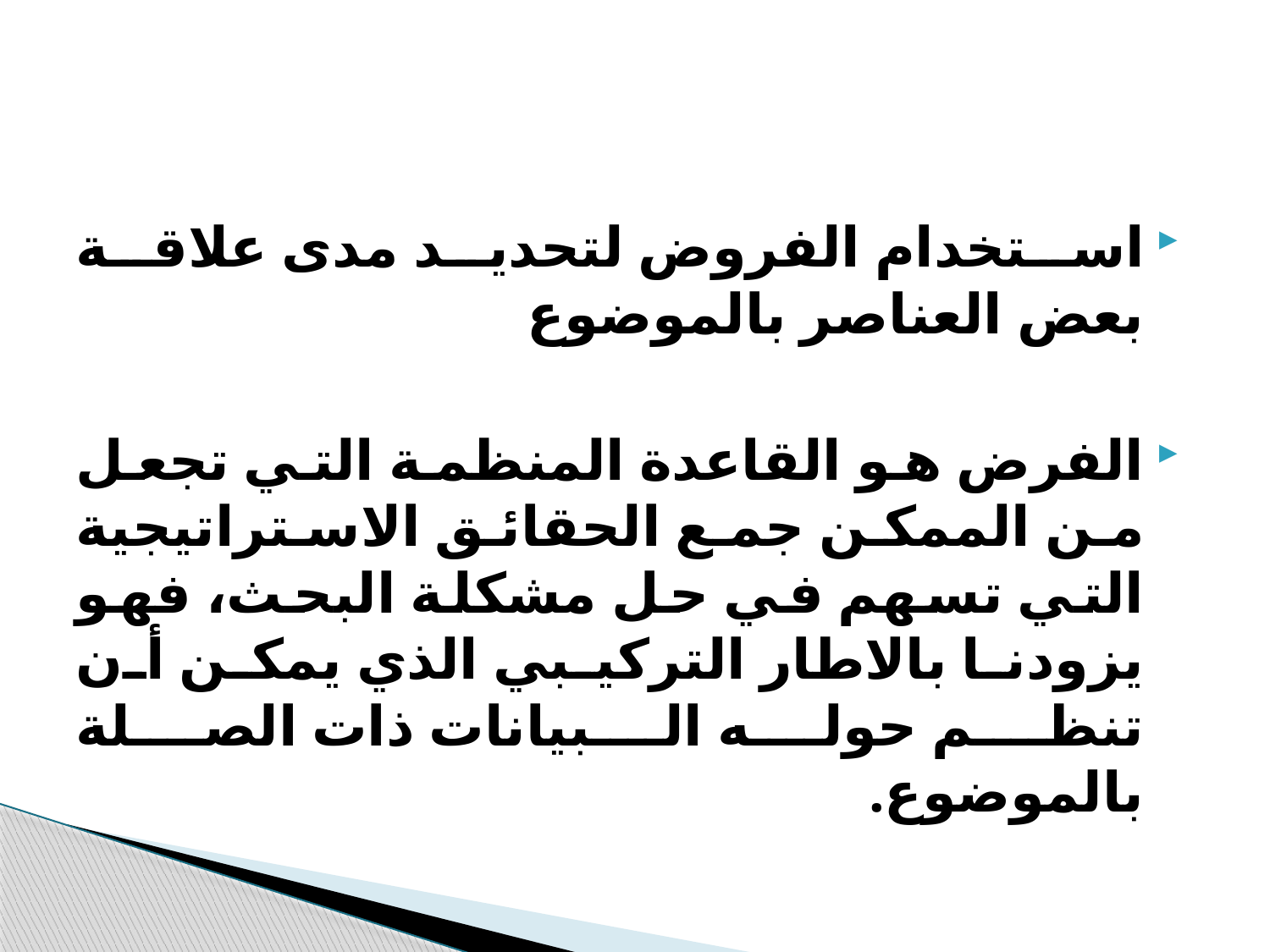

#
استخدام الفروض لتحديد مدى علاقة بعض العناصر بالموضوع

الفرض هو القاعدة المنظمة التي تجعل من الممكن جمع الحقائق الاستراتيجية التي تسهم في حل مشكلة البحث، فهو يزودنا بالاطار التركيبي الذي يمكن أن تنظم حوله البيانات ذات الصلة بالموضوع.